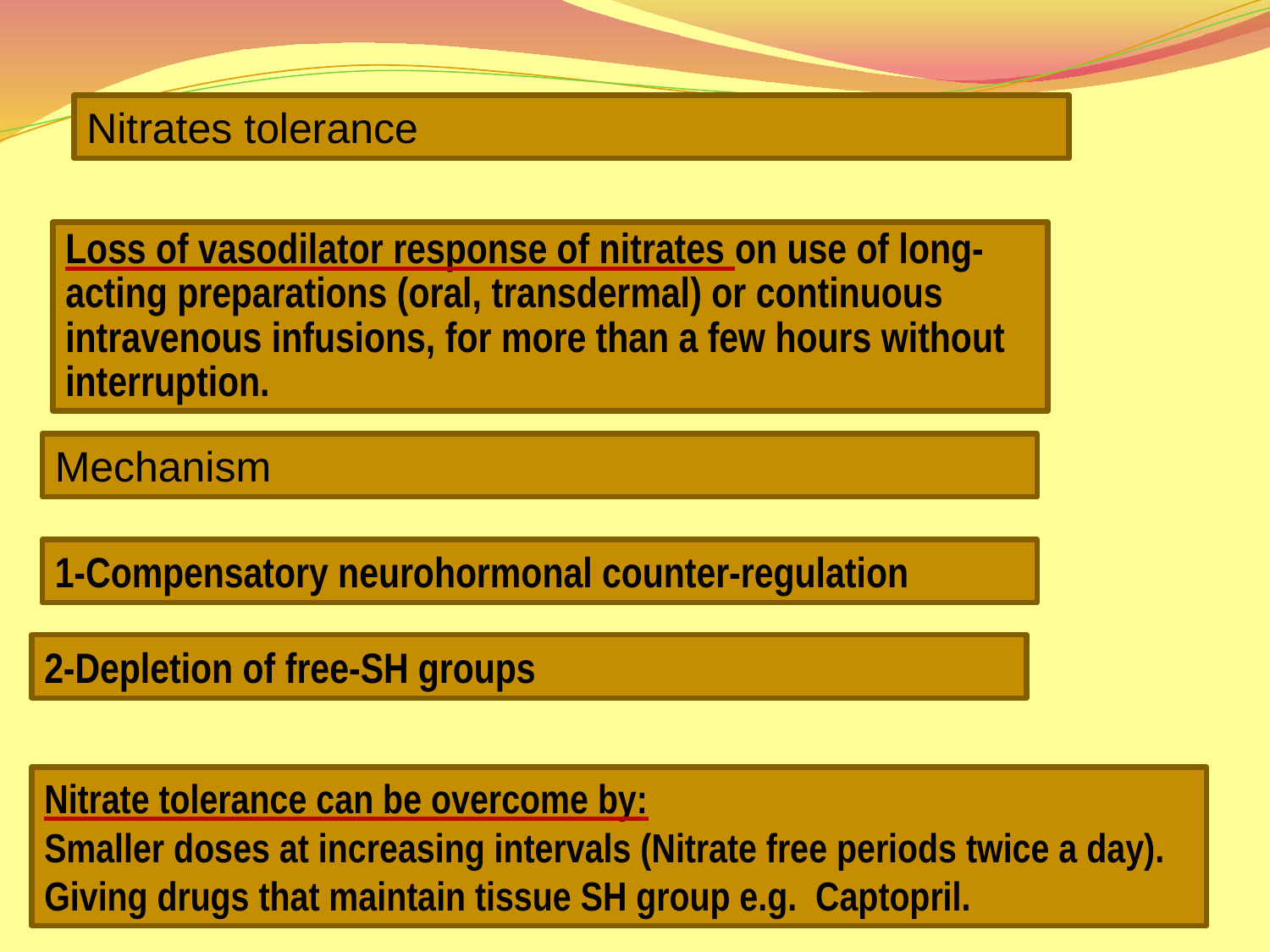

Nitrates tolerance
Loss of vasodilator response of nitrates on use of long-acting preparations (oral, transdermal) or continuous intravenous infusions, for more than a few hours without interruption.
Mechanism
1-Compensatory neurohormonal counter-regulation
2-Depletion of free-SH groups
Nitrate tolerance can be overcome by:
Smaller doses at increasing intervals (Nitrate free periods twice a day).
Giving drugs that maintain tissue SH group e.g.  Captopril.